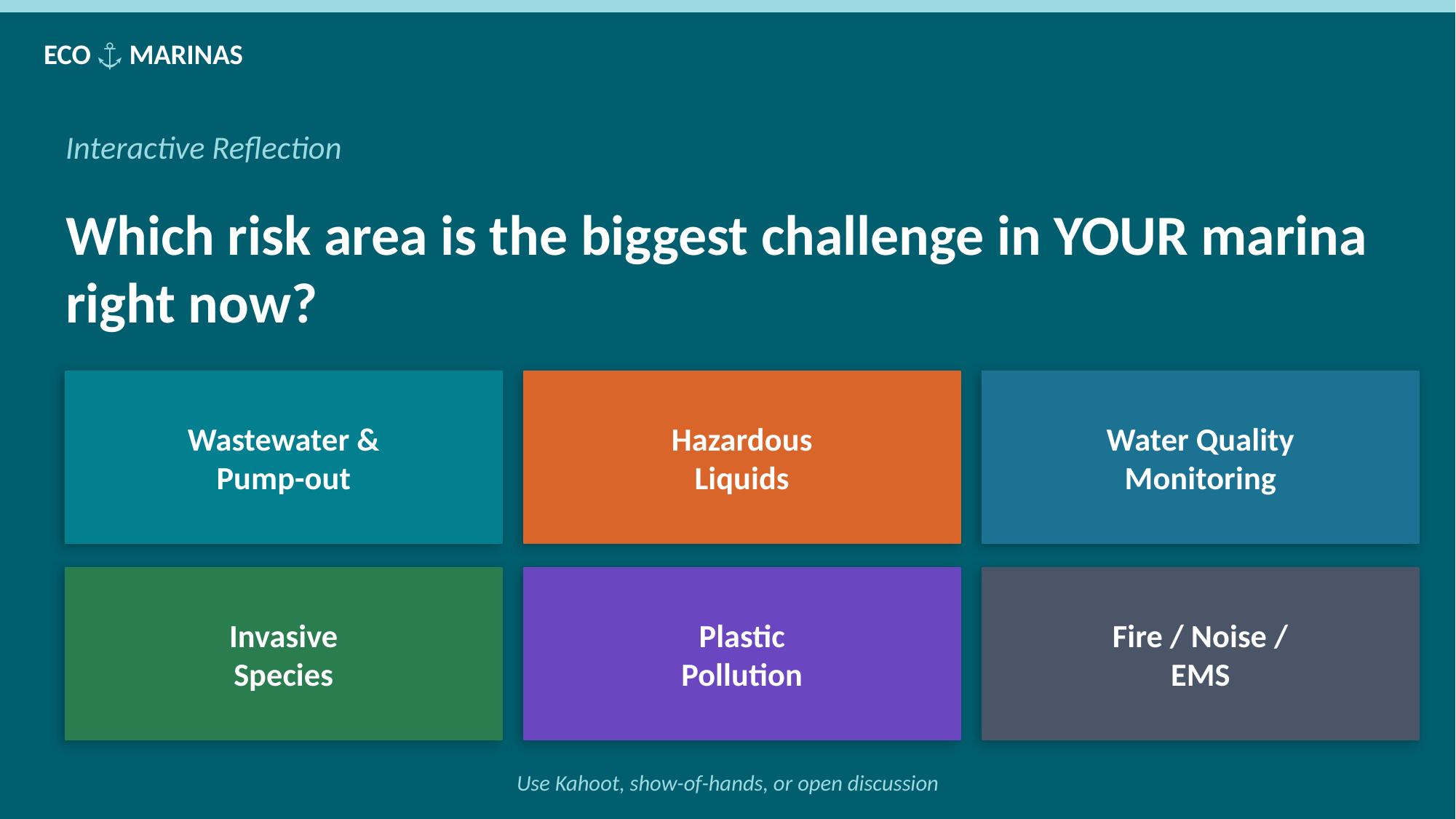

ECO ⚓ MARINAS
Interactive Reflection
Which risk area is the biggest challenge in YOUR marina right now?

Wastewater &
Pump-out

Hazardous
Liquids

Water Quality
Monitoring

Invasive
Species

Plastic
Pollution

Fire / Noise /
EMS
Use Kahoot, show-of-hands, or open discussion